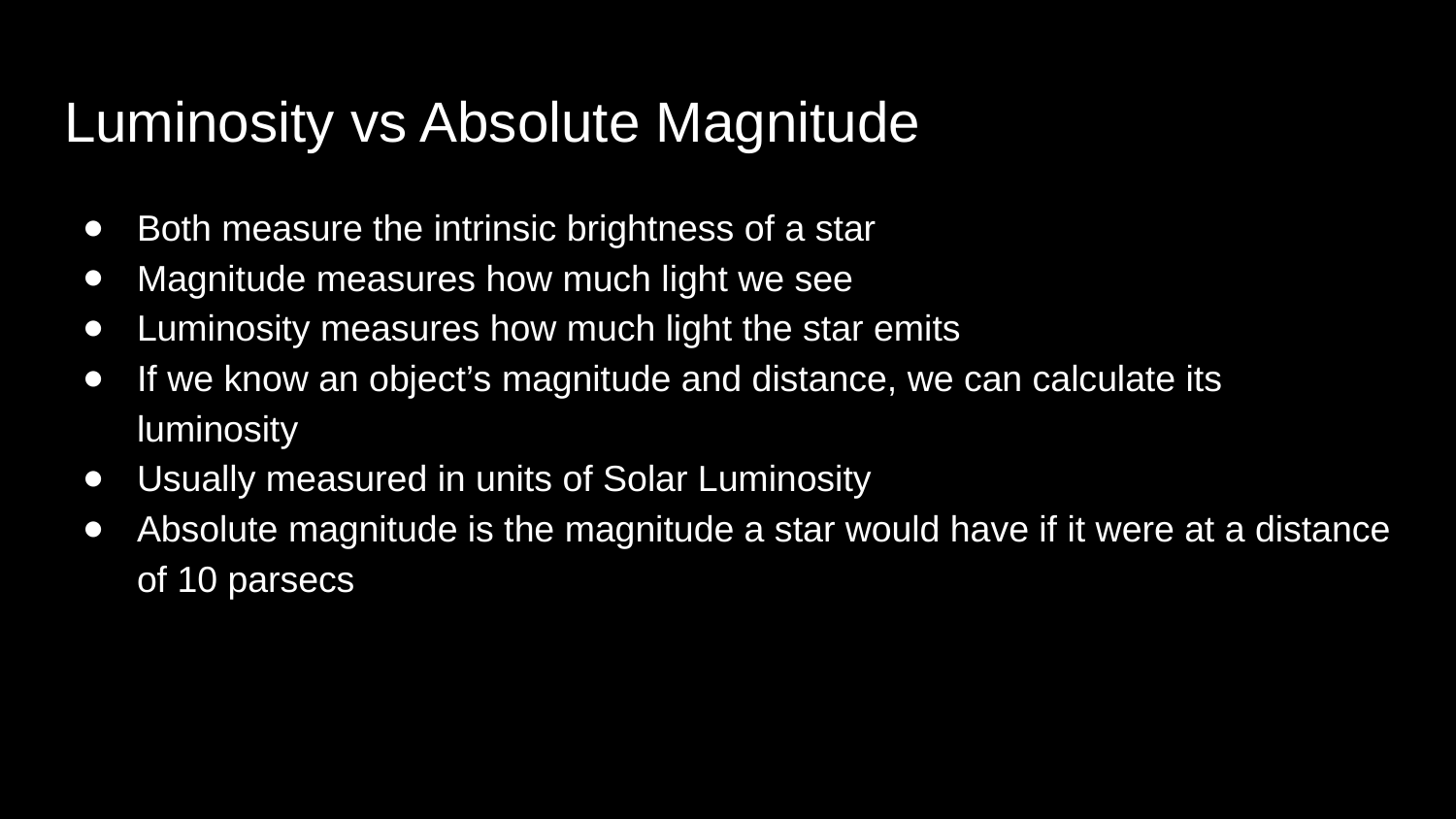

# Luminosity vs Absolute Magnitude
Both measure the intrinsic brightness of a star
Magnitude measures how much light we see
Luminosity measures how much light the star emits
If we know an object’s magnitude and distance, we can calculate its luminosity
Usually measured in units of Solar Luminosity
Absolute magnitude is the magnitude a star would have if it were at a distance of 10 parsecs